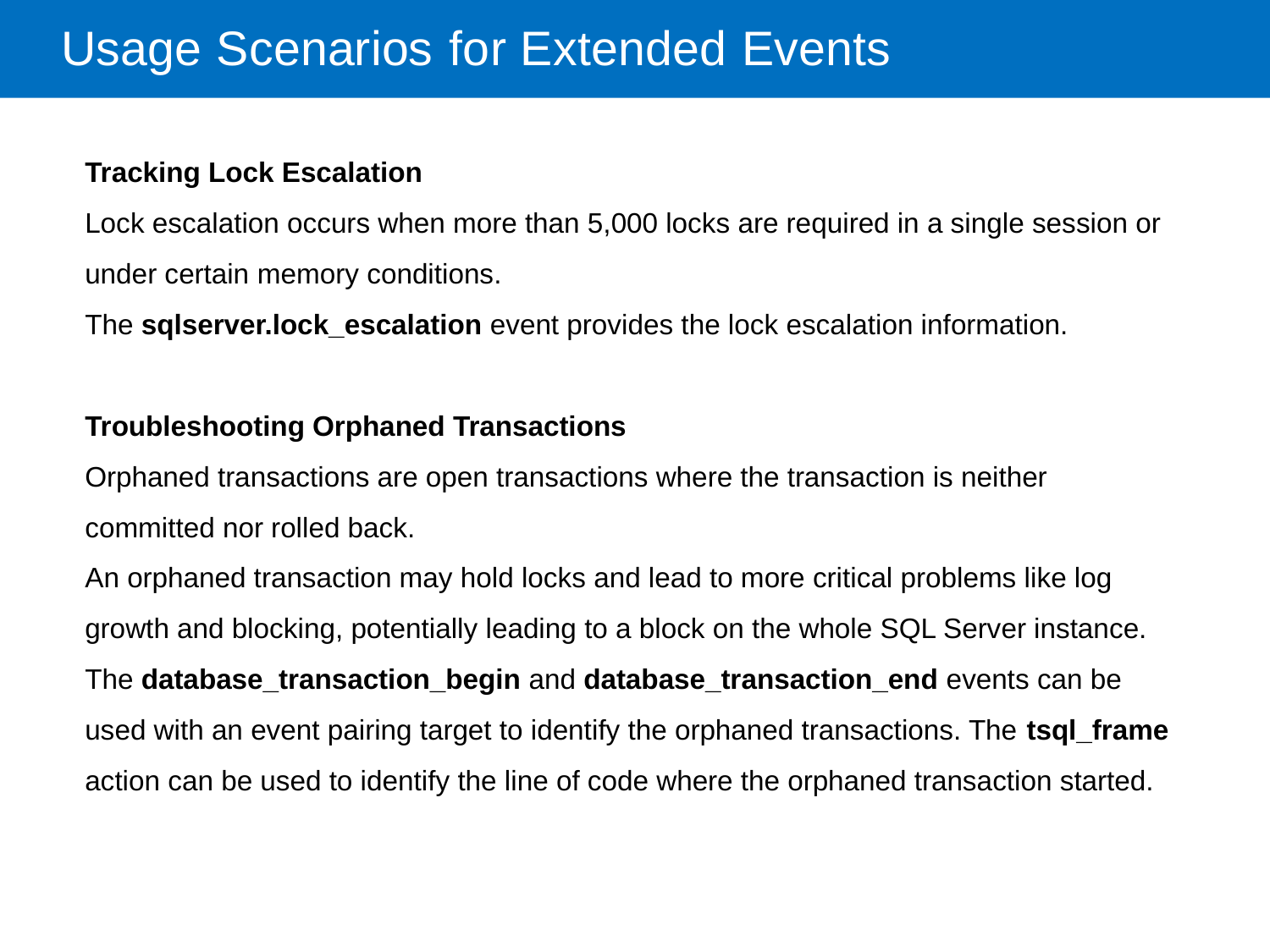

# Usage Scenarios for Extended Events
Tracking Lock Escalation
Lock escalation occurs when more than 5,000 locks are required in a single session or under certain memory conditions.
The sqlserver.lock_escalation event provides the lock escalation information.

Troubleshooting Orphaned Transactions
Orphaned transactions are open transactions where the transaction is neither committed nor rolled back.
An orphaned transaction may hold locks and lead to more critical problems like log growth and blocking, potentially leading to a block on the whole SQL Server instance.
The database_transaction_begin and database_transaction_end events can be used with an event pairing target to identify the orphaned transactions. The tsql_frame action can be used to identify the line of code where the orphaned transaction started.